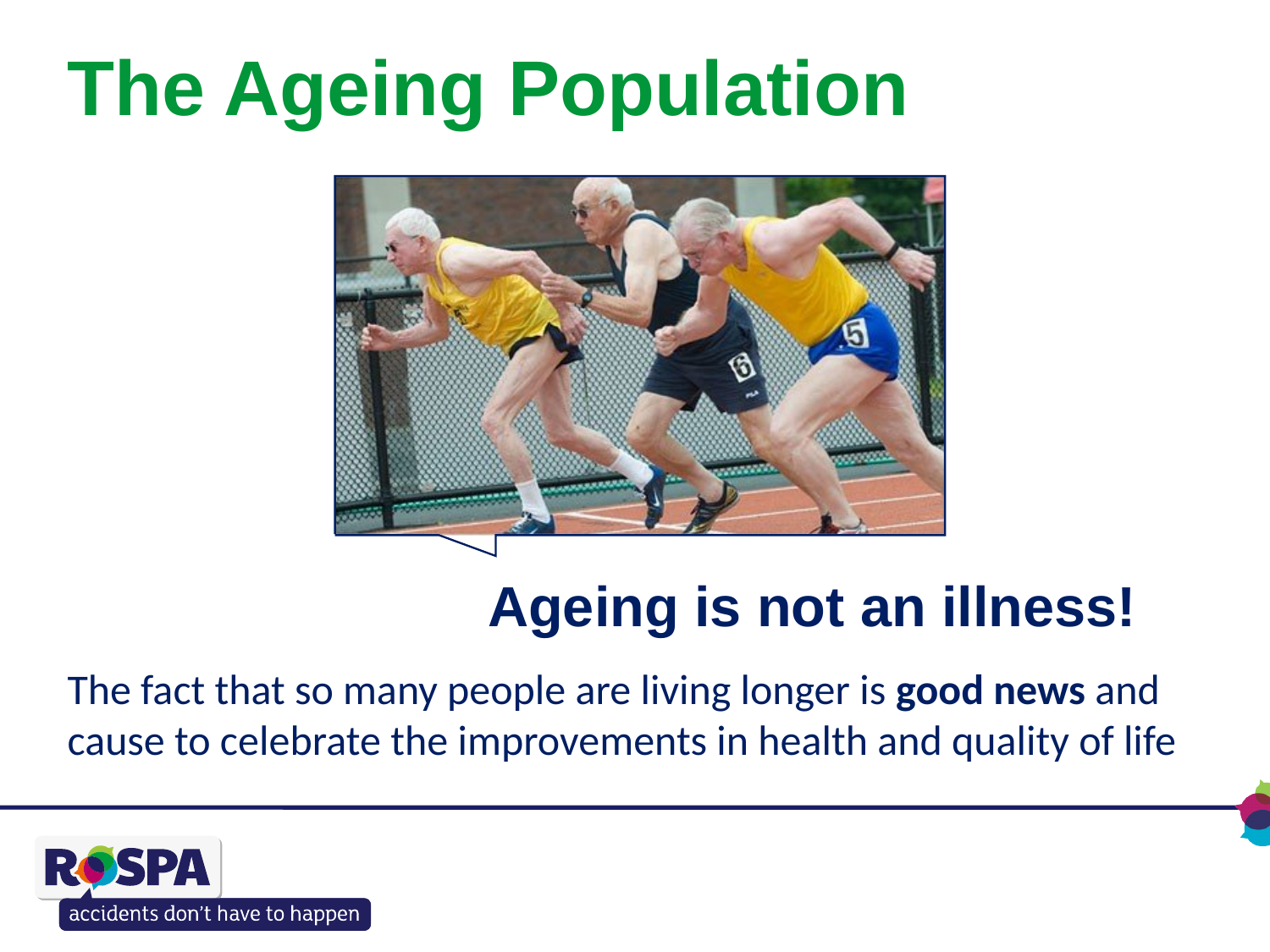

The Ageing Population

Ageing is not an illness!
The fact that so many people are living longer is good news and cause to celebrate the improvements in health and quality of life